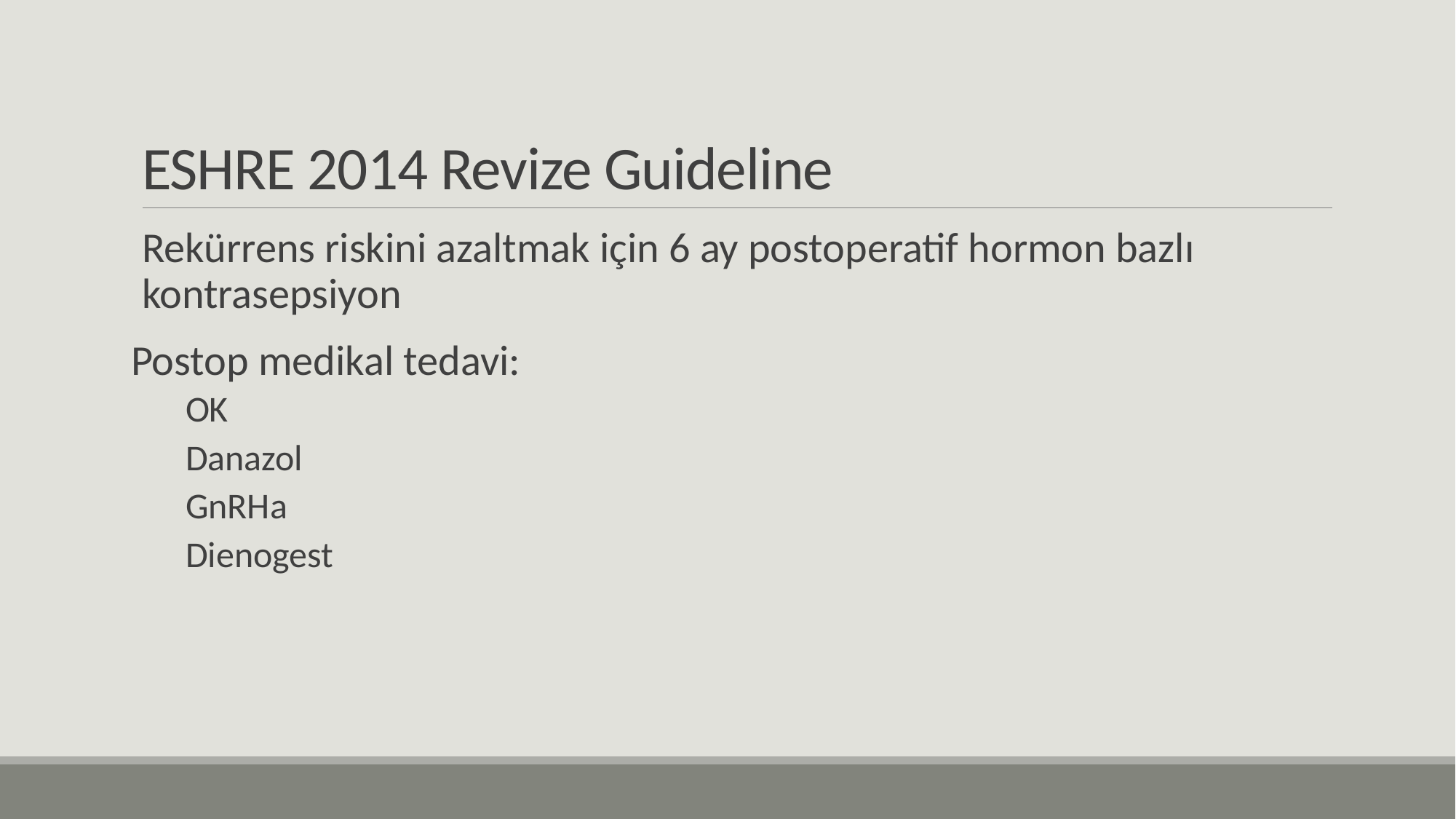

# ESHRE 2014 Revize Guideline
Rekürrens riskini azaltmak için 6 ay postoperatif hormon bazlı kontrasepsiyon
Postop medikal tedavi:
OK
Danazol
GnRHa
Dienogest